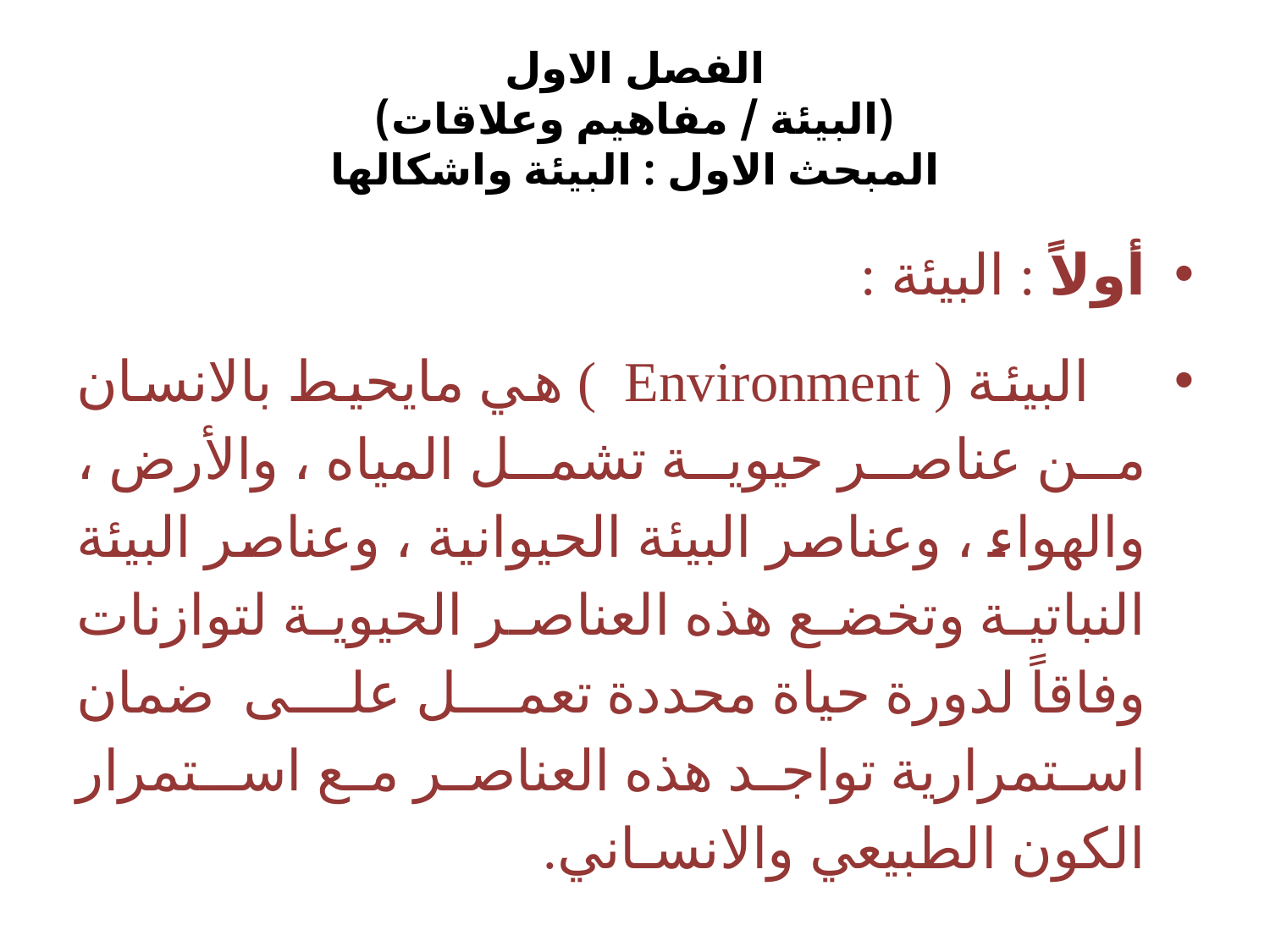

# الفصل الاول (البيئة / مفاهيم وعلاقات) المبحث الاول : البيئة واشكالها
أولاً : البيئة :
    البيئة ( Environment  ) هي مايحيط بالانسان من عناصر حيوية تشمل المياه ، والأرض ، والهواء ، وعناصر البيئة الحيوانية ، وعناصر البيئة النباتية وتخضع هذه العناصر الحيوية لتوازنات وفاقاً لدورة حياة محددة تعمل على  ضمان استمرارية تواجد هذه العناصر مع اسـتمرار الكون الطبيعي والانسـاني.